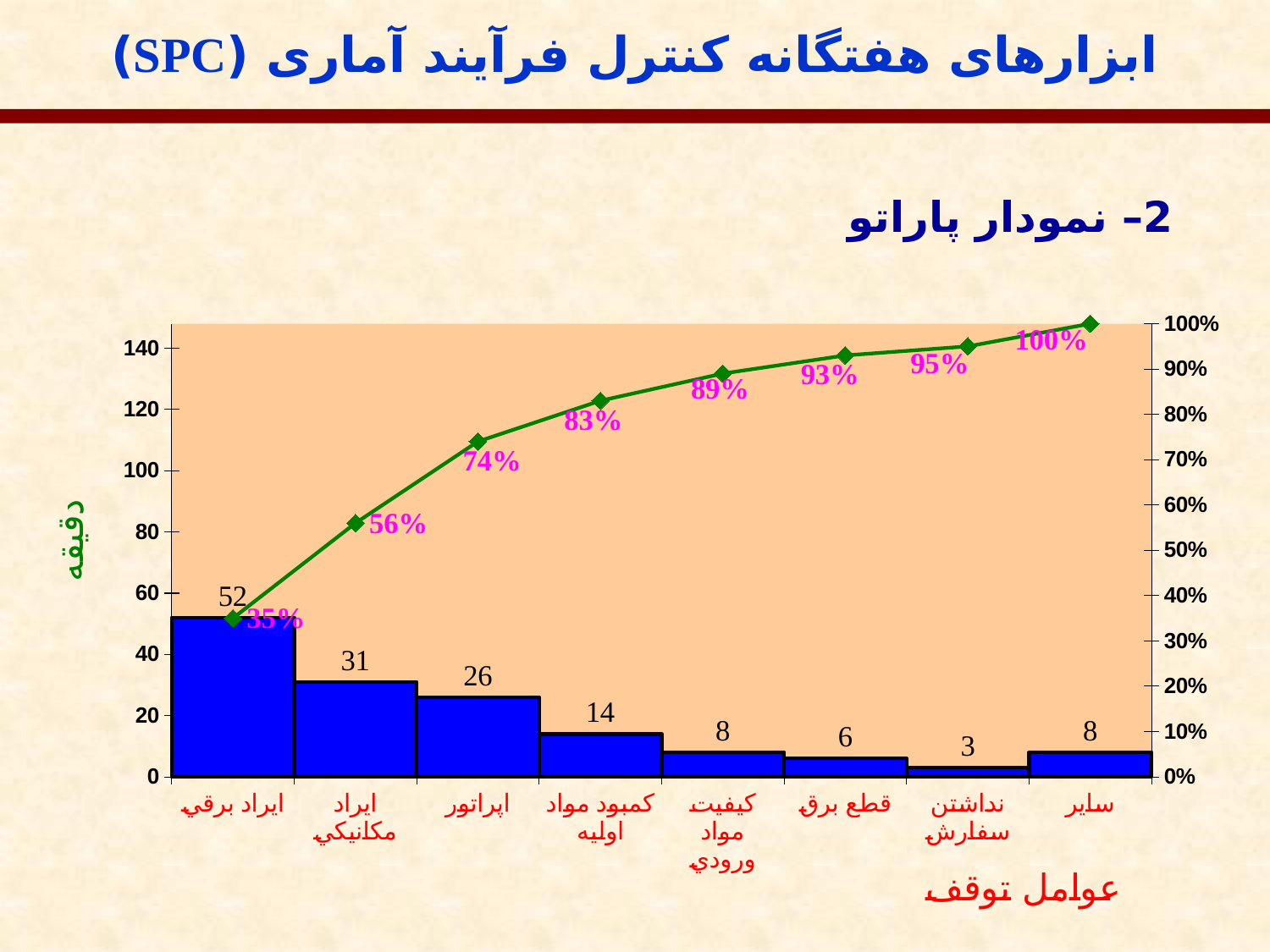

ابزارهای هفتگانه کنترل فرآیند آماری (SPC)

2– نمودار پاراتو

### Chart

| Category | East | West |
|---|---|---|
| ايراد برقي | 52.0 | 0.3500000000000003 |
| ايراد مكانيكي | 31.0 | 0.56 |
| اپراتور | 26.0 | 0.7400000000000037 |
| كمبود مواد اوليه | 14.0 | 0.8300000000000006 |
| كيفيت مواد ورودي | 8.0 | 0.8900000000000009 |
| قطع برق | 6.0 | 0.93 |
| نداشتن سفارش | 3.0 | 0.9500000000000006 |
| ساير | 8.0 | 1.0 |